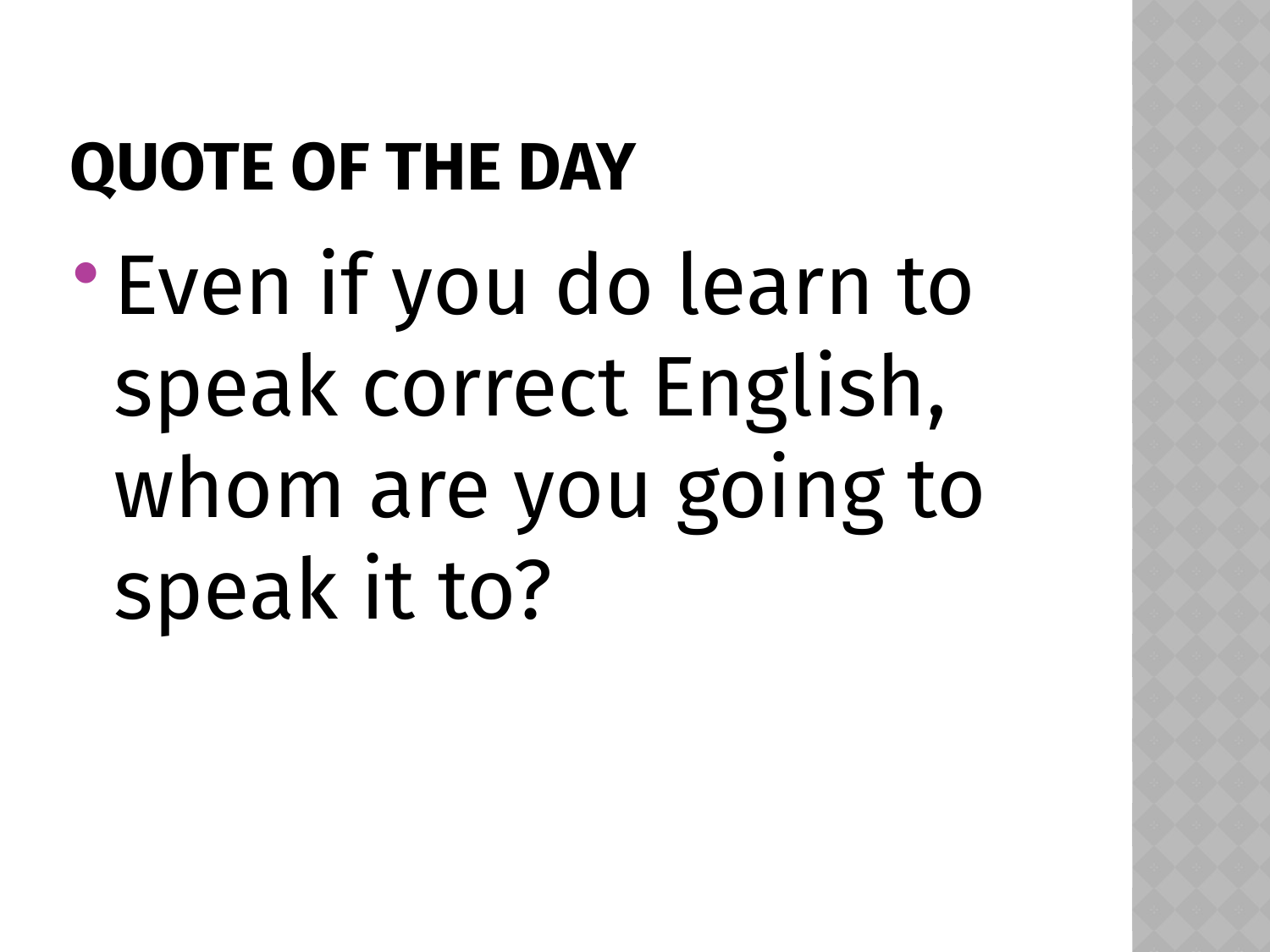

# Quote of the day
Even if you do learn to speak correct English, whom are you going to speak it to?